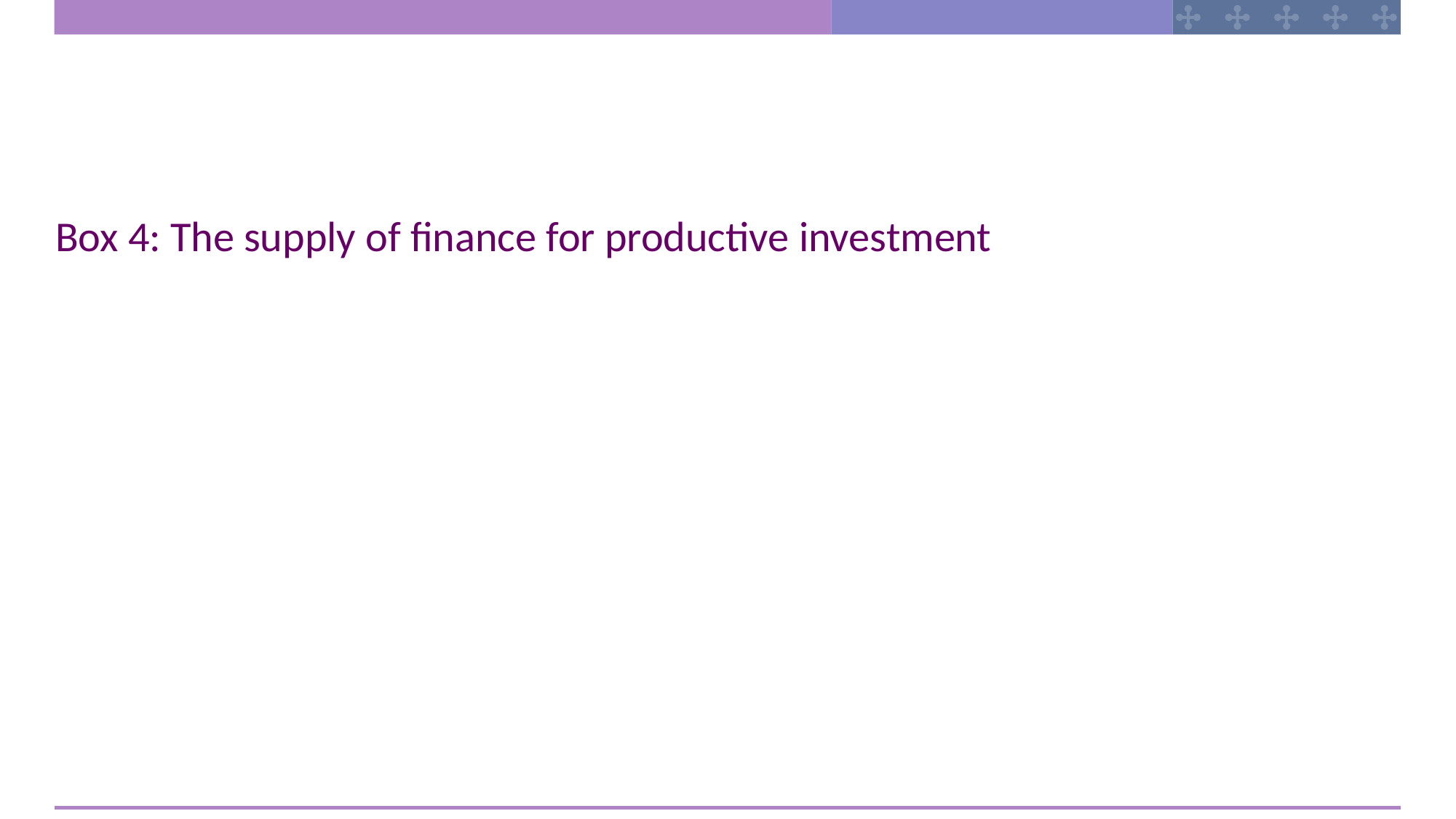

Box 4: The supply of finance for productive investment